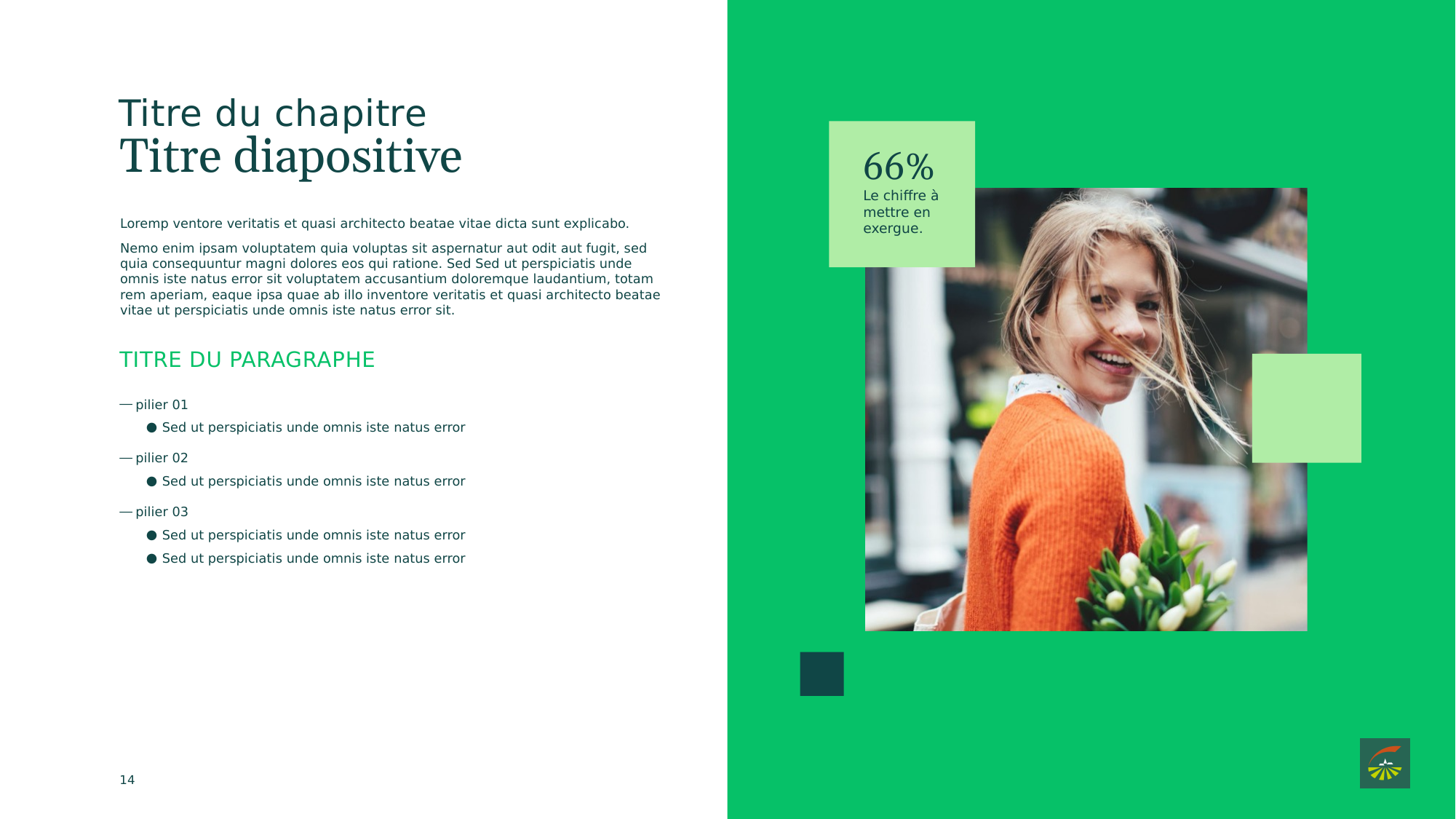

Titre du chapitre

66%
Le chiffre à mettre en exergue.
# Titre diapositive
Loremp ventore veritatis et quasi architecto beatae vitae dicta sunt explicabo.
Nemo enim ipsam voluptatem quia voluptas sit aspernatur aut odit aut fugit, sed quia consequuntur magni dolores eos qui ratione. Sed Sed ut perspiciatis unde omnis iste natus error sit voluptatem accusantium doloremque laudantium, totam rem aperiam, eaque ipsa quae ab illo inventore veritatis et quasi architecto beatae vitae ut perspiciatis unde omnis iste natus error sit.
TITRE DU PARAGRAPHE
pilier 01
Sed ut perspiciatis unde omnis iste natus error
pilier 02
Sed ut perspiciatis unde omnis iste natus error
pilier 03
Sed ut perspiciatis unde omnis iste natus error
Sed ut perspiciatis unde omnis iste natus error
14